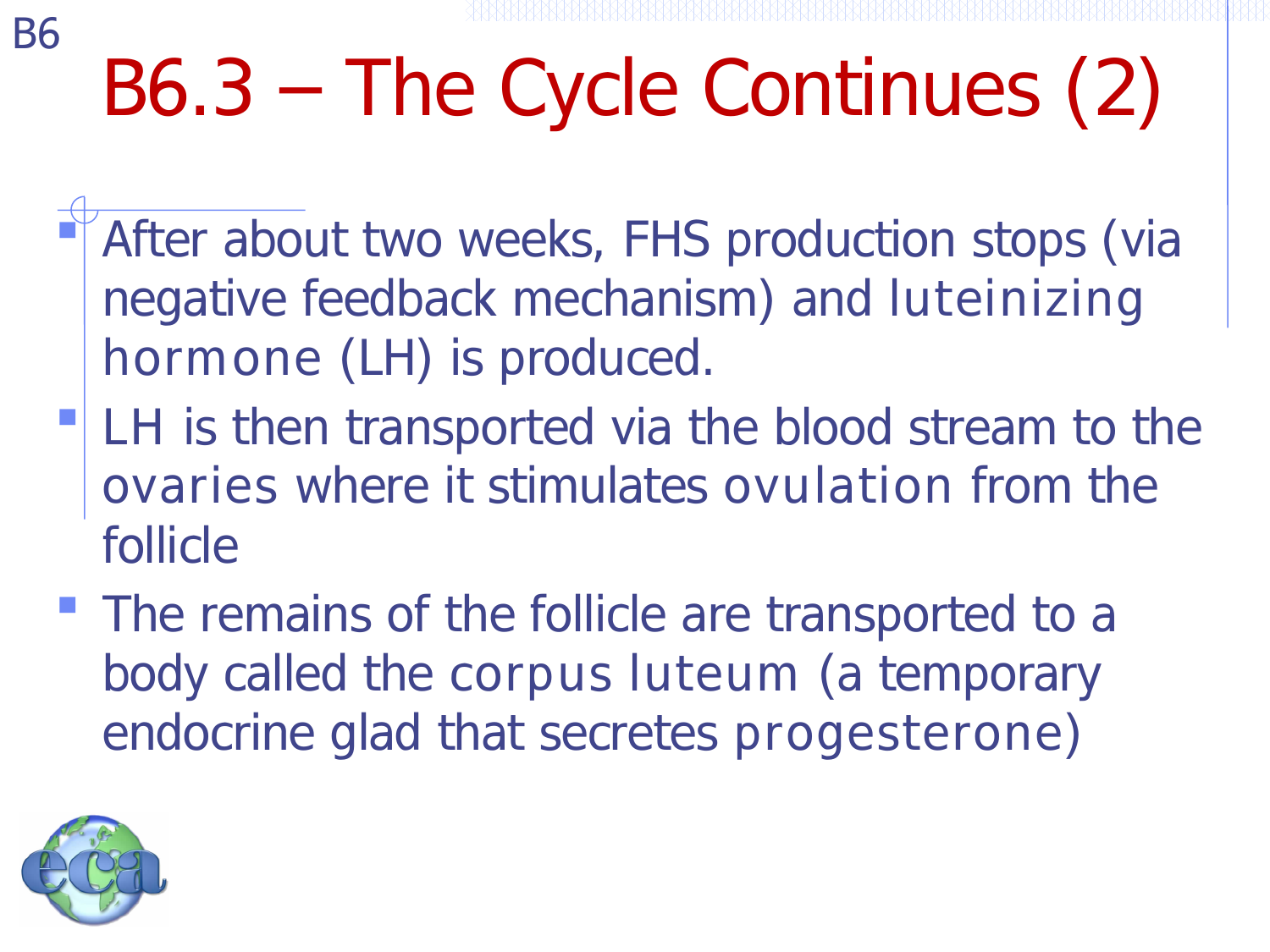

# B6.3 – The Cycle Continues (2)
After about two weeks, FHS production stops (via negative feedback mechanism) and luteinizing hormone (LH) is produced.
LH is then transported via the blood stream to the ovaries where it stimulates ovulation from the follicle
The remains of the follicle are transported to a body called the corpus luteum (a temporary endocrine glad that secretes progesterone)